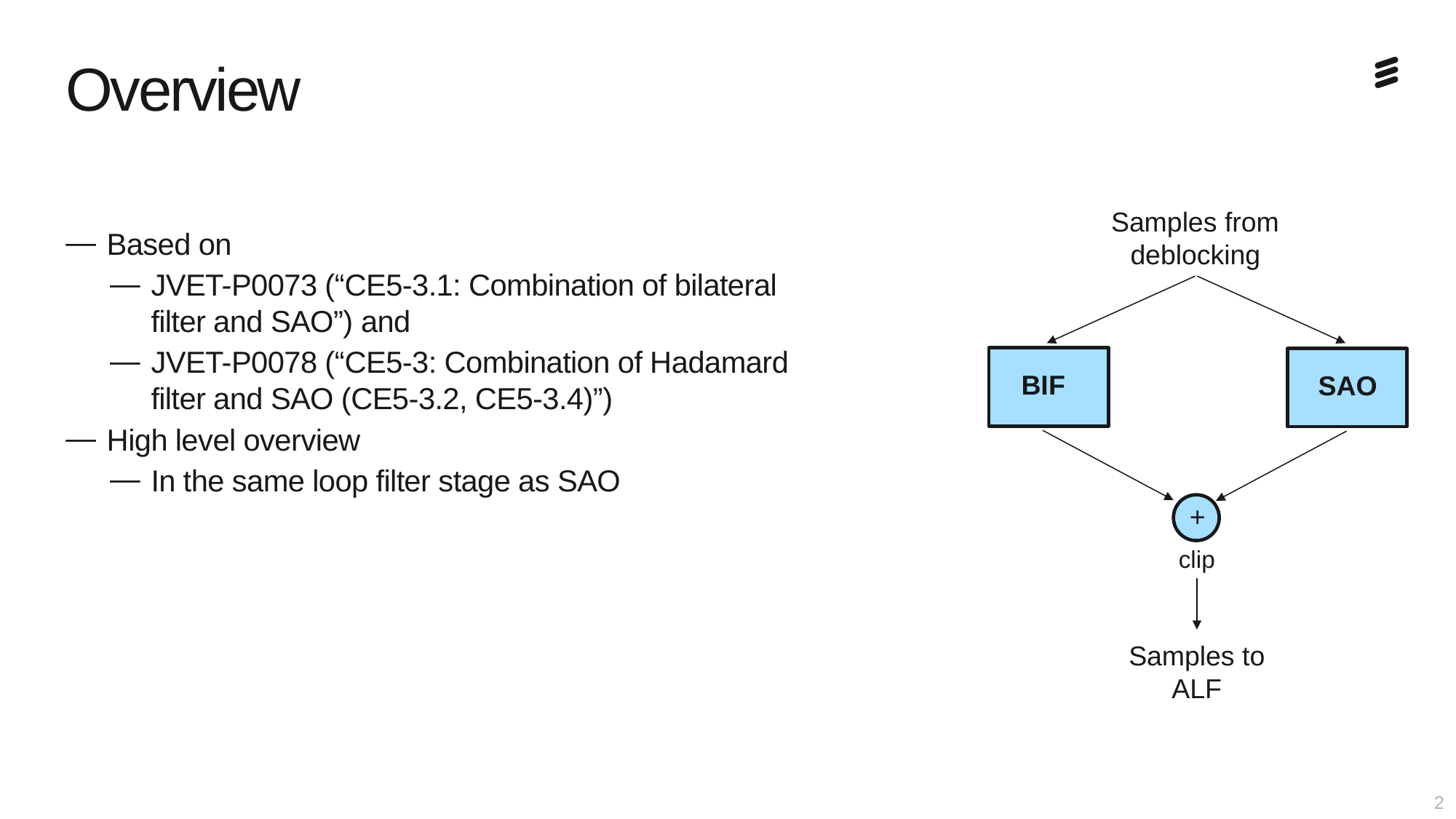

# Overview
Samples from
deblocking

BIF
SAO
+

clip
Samples to
ALF
Based on
JVET-P0073 (“CE5-3.1: Combination of bilateral filter and SAO”) and
JVET-P0078 (“CE5-3: Combination of Hadamard filter and SAO (CE5-3.2, CE5-3.4)”)
High level overview
In the same loop filter stage as SAO

2